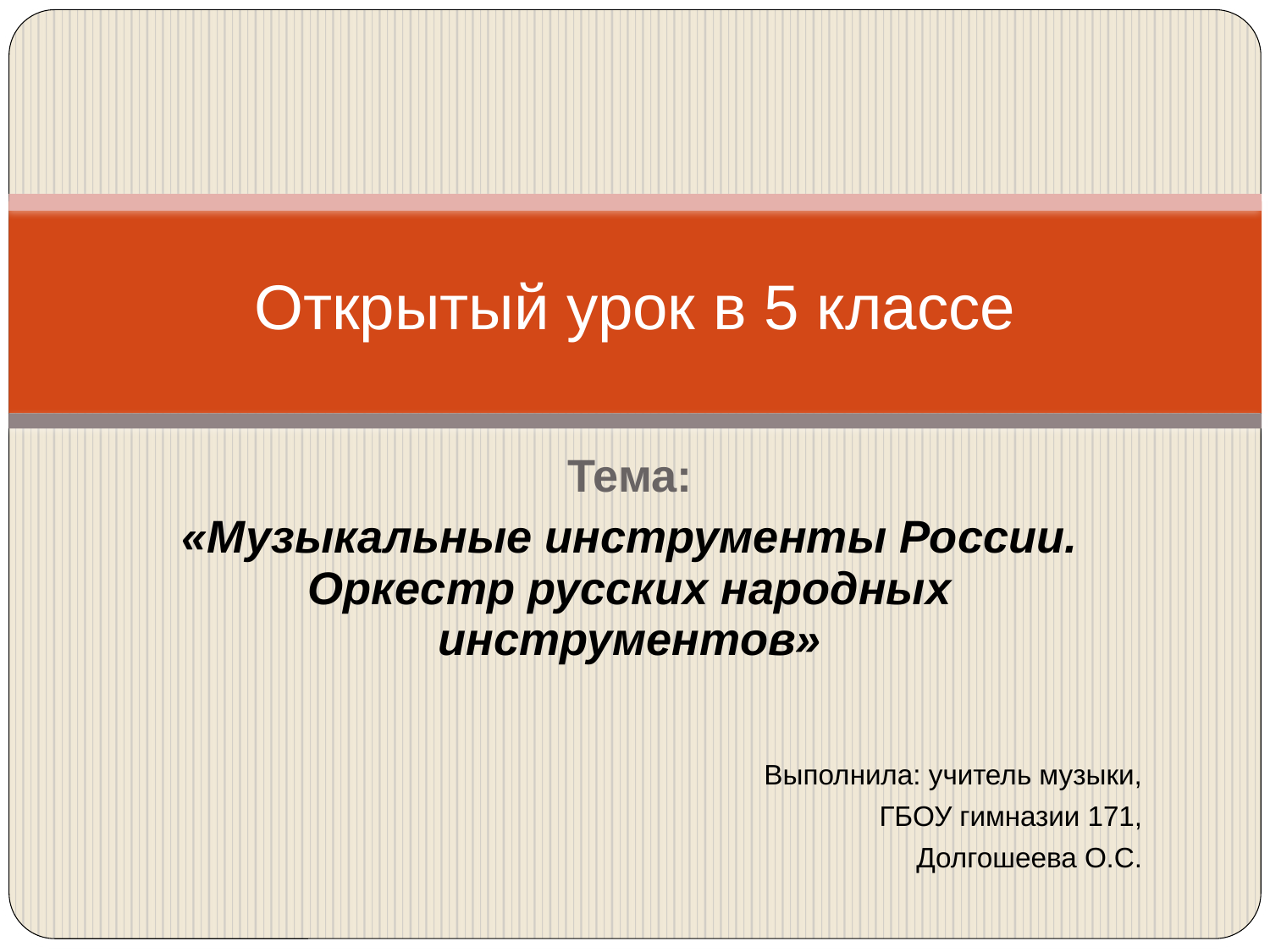

# Открытый урок в 5 классе
Тема:
«Музыкальные инструменты России. Оркестр русских народных инструментов»

Выполнила: учитель музыки,
ГБОУ гимназии 171,
  Долгошеева О.С.